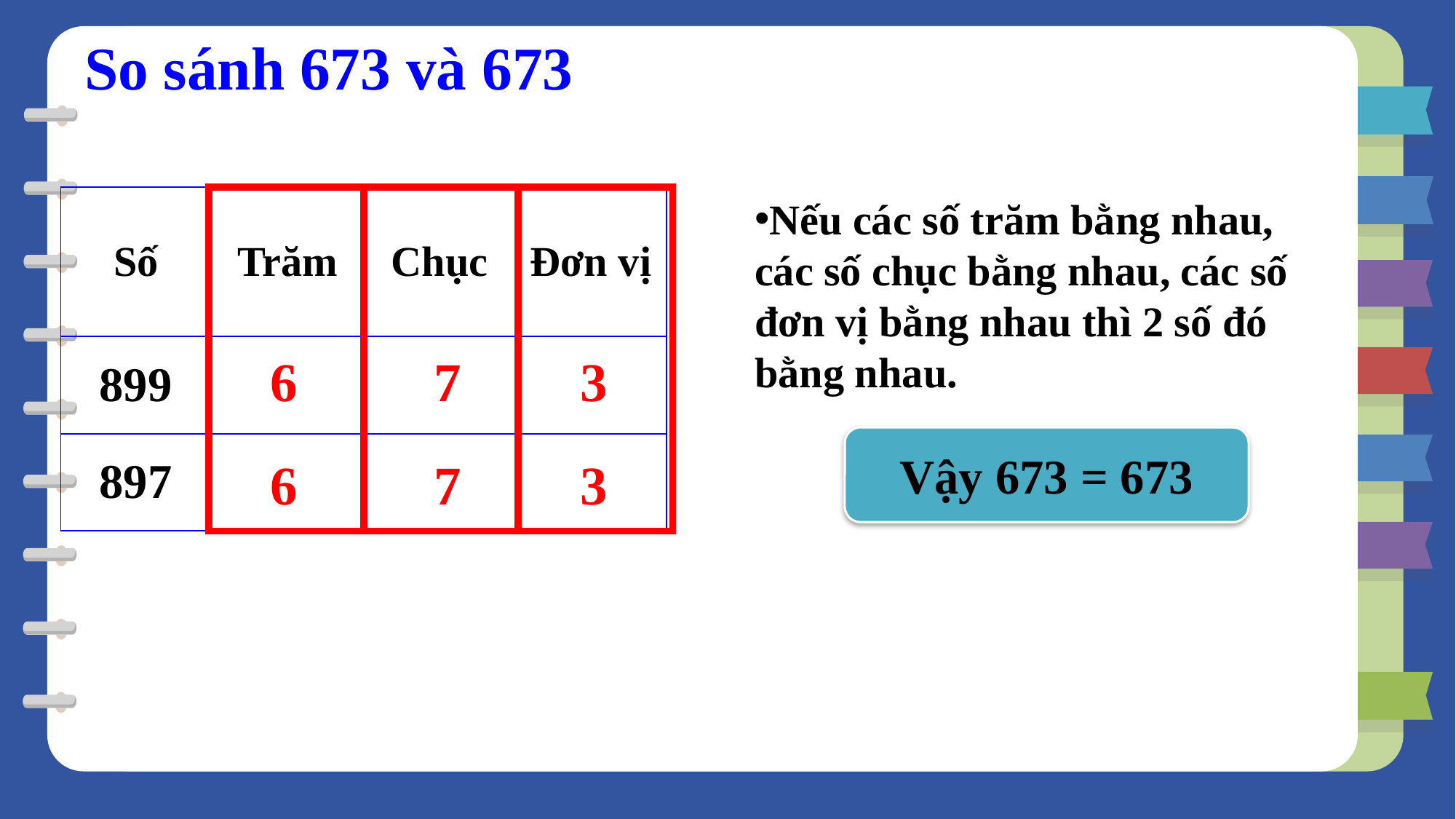

So sánh 673 và 673
| Số | Trăm | Chục | Đơn vị |
| --- | --- | --- | --- |
| 899 |  |  |  |
| 897 |  |  |  |

Nếu các số trăm bằng nhau, các số chục bằng nhau, các số đơn vị bằng nhau thì 2 số đó bằng nhau.
6
7
3
Vậy 673 = 673
3
7
6